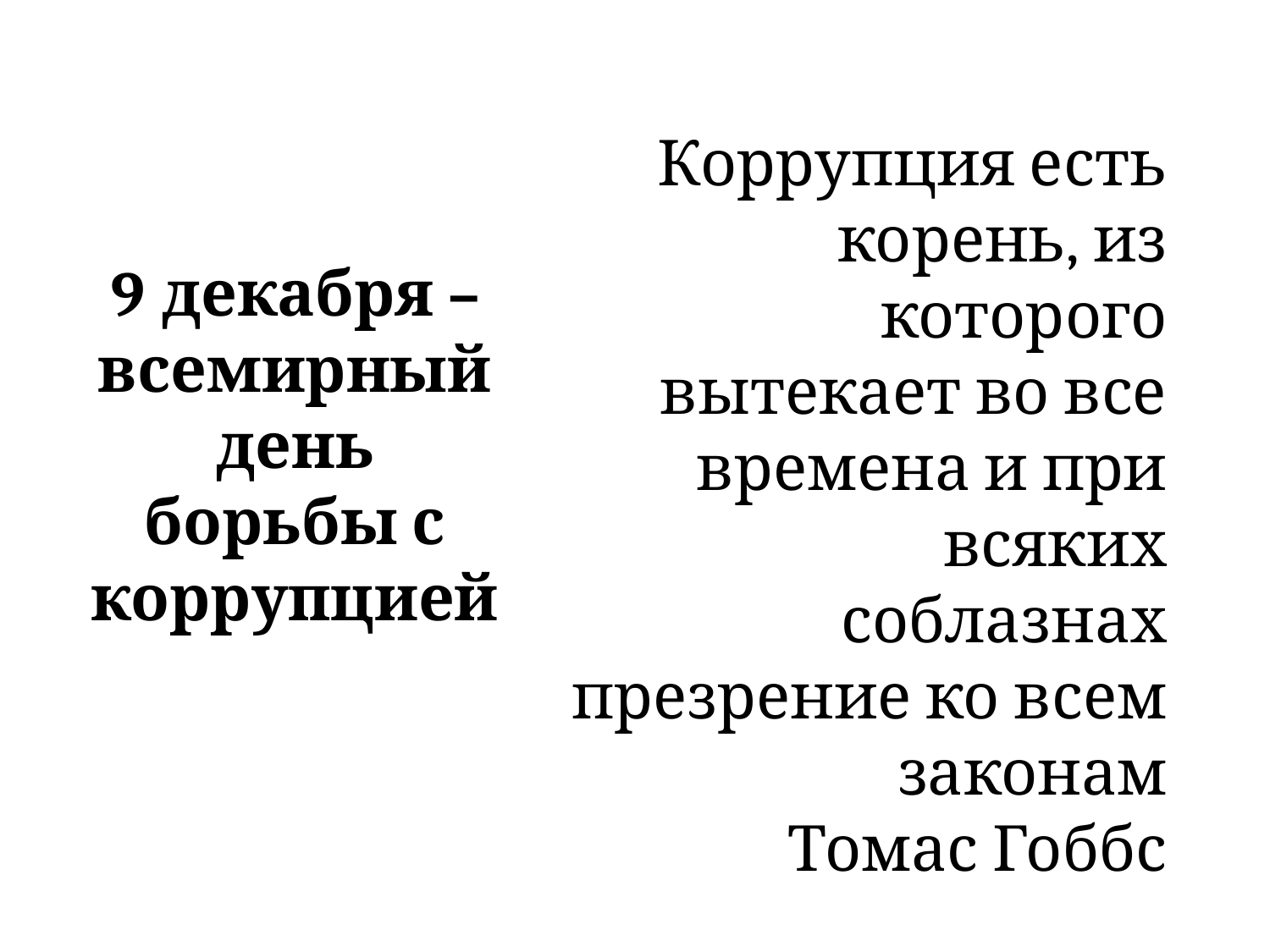

Коррупция есть корень, из которого
вытекает во все времена и при всяких
соблазнах презрение ко всем законам
Томас Гоббс
9 декабря – всемирный день борьбы с коррупцией